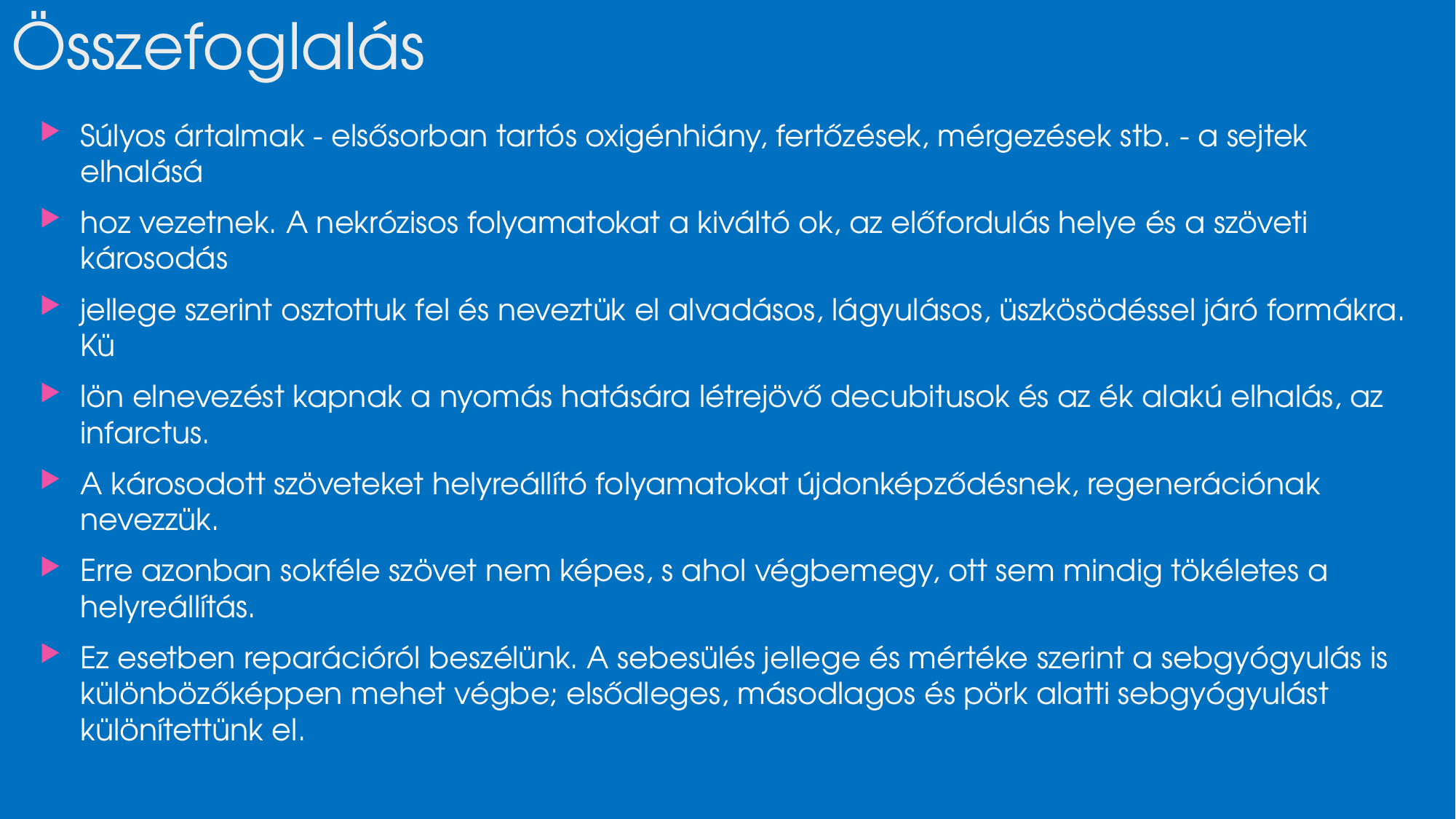

# Összefoglalás
Súlyos ártalmak - elsősorban tartós oxigénhiány, fertőzések, mérgezések stb. - a sejtek elhalásá­
hoz vezetnek. A nekrózisos folyamatokat a kiváltó ok, az előfordulás helye és a szöveti károsodás
jellege szerint osztottuk fel és neveztük el alvadásos, lágyulásos, üszkösödéssel járó formákra. Kü­
lön elnevezést kapnak a nyomás hatására létrejövő decubitusok és az ék alakú elhalás, az infarctus.
A károsodott szöveteket helyreállító folyamatokat újdonképződésnek, regenerációnak nevezzük.
Erre azonban sokféle szövet nem képes, s ahol végbemegy, ott sem mindig tökéletes a helyreállítás.
Ez esetben reparációról beszélünk. A sebesülés jellege és mértéke szerint a sebgyógyulás is különbözőképpen mehet végbe; elsődleges, másodlagos és pörk alatti sebgyógyulást különítettünk el.